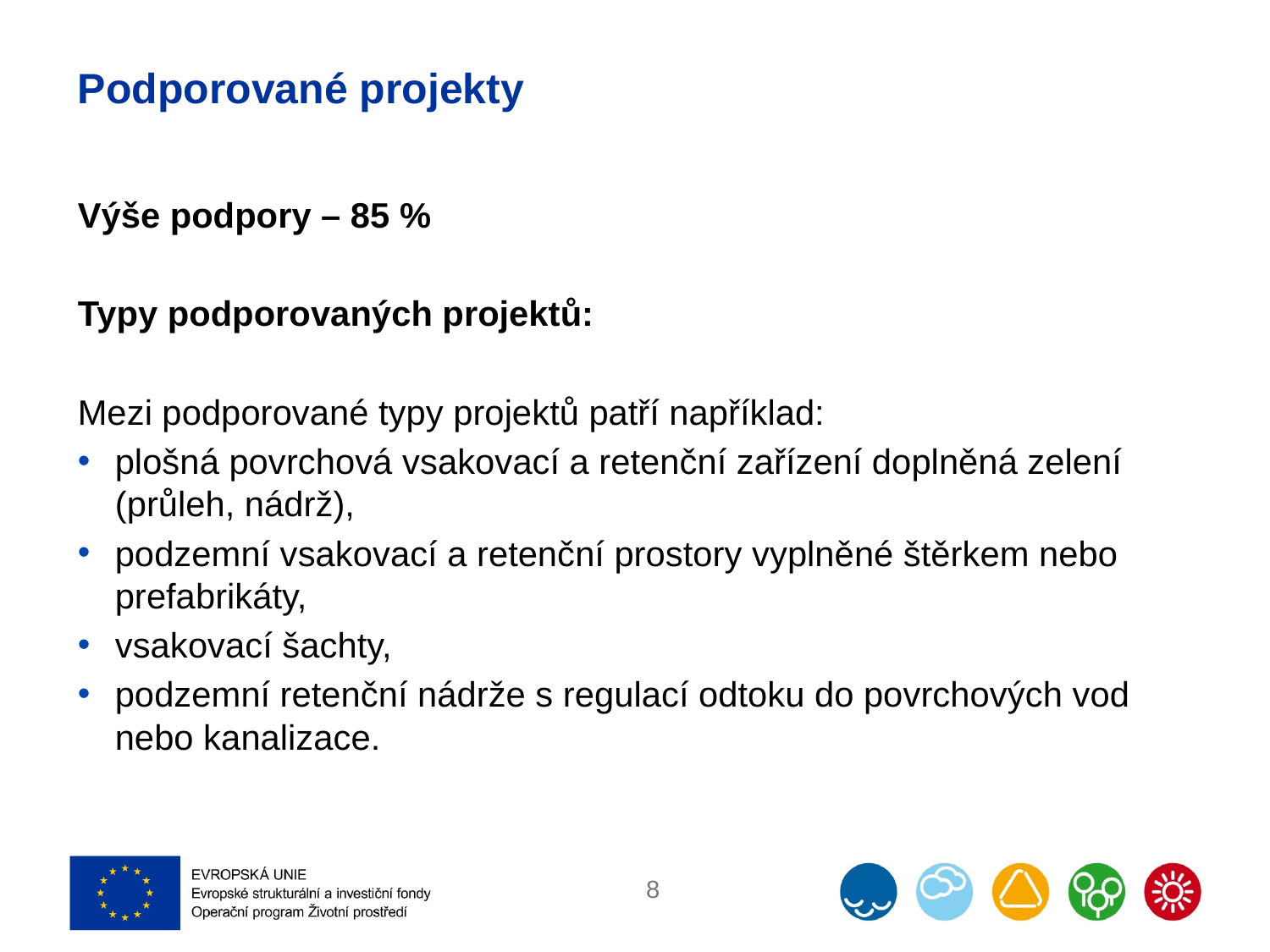

# Podporované projekty
Výše podpory – 85 %

Typy podporovaných projektů:

Mezi podporované typy projektů patří například:
plošná povrchová vsakovací a retenční zařízení doplněná zelení (průleh, nádrž),
podzemní vsakovací a retenční prostory vyplněné štěrkem nebo prefabrikáty,
vsakovací šachty,
podzemní retenční nádrže s regulací odtoku do povrchových vod nebo kanalizace.

8